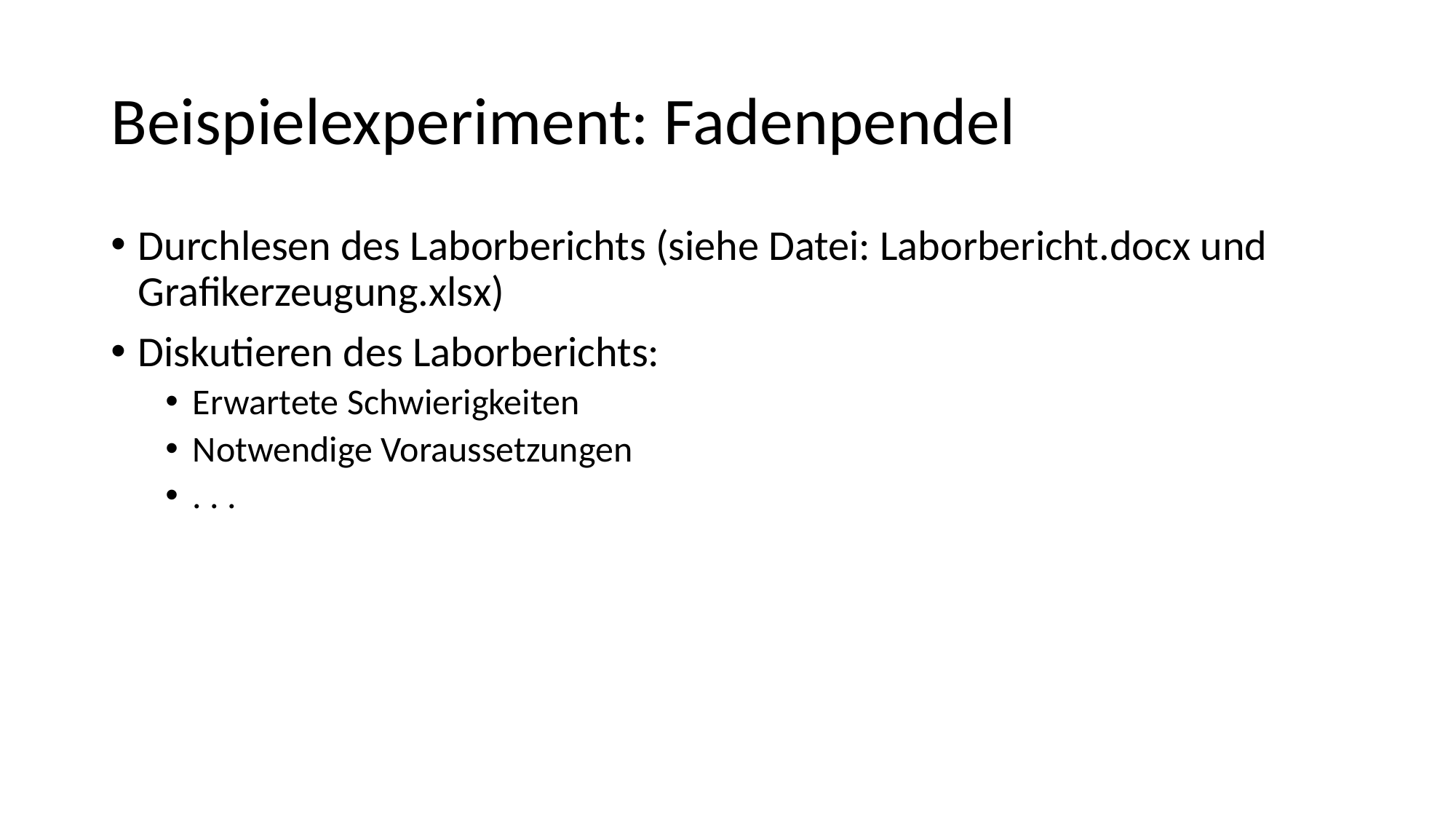

# Beispielexperiment: Fadenpendel
Durchlesen des Laborberichts (siehe Datei: Laborbericht.docx und Grafikerzeugung.xlsx)
Diskutieren des Laborberichts:
Erwartete Schwierigkeiten
Notwendige Voraussetzungen
. . .